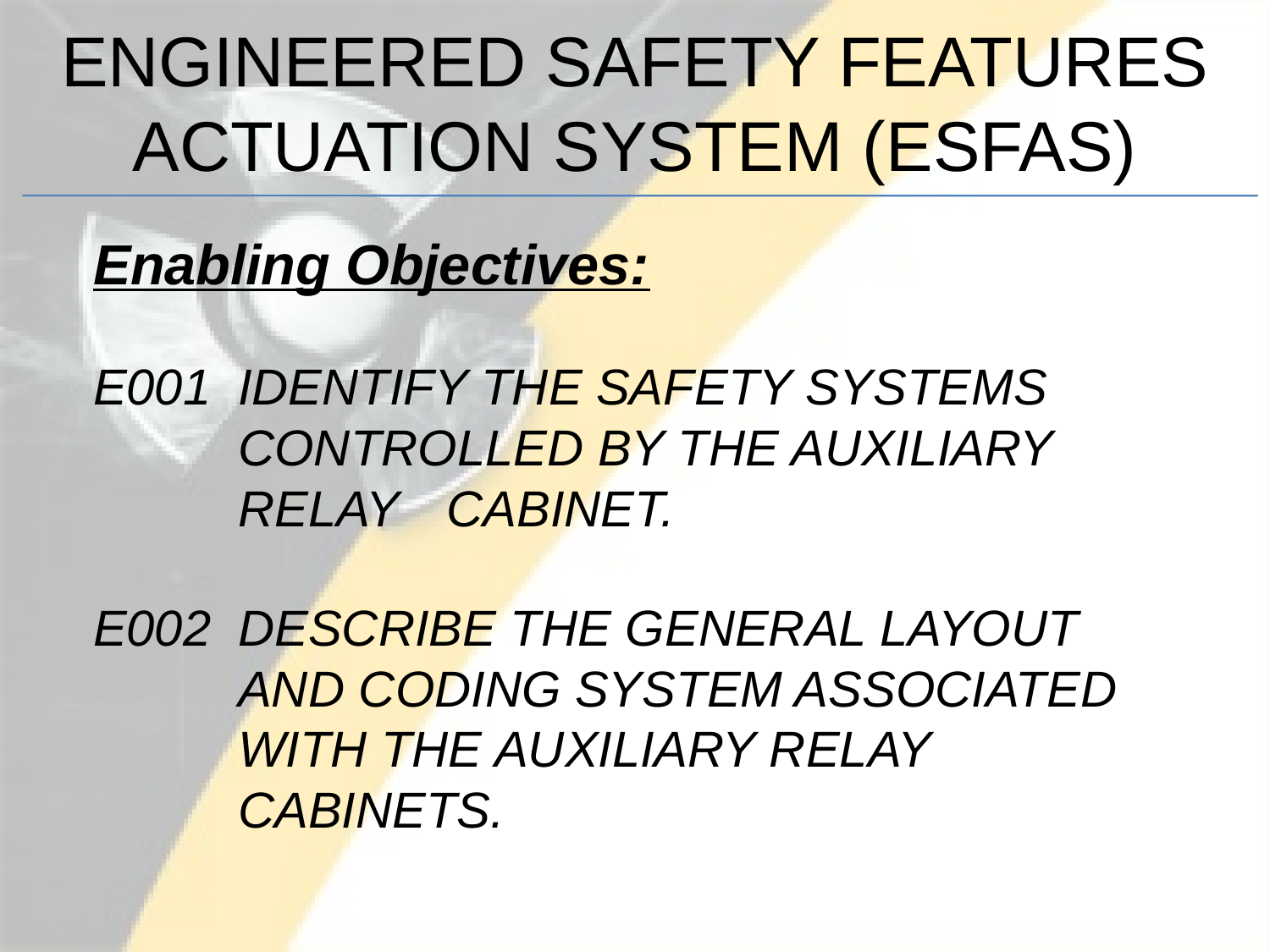

# ENGINEERED SAFETY FEATURES ACTUATION SYSTEM (ESFAS)

Enabling Objectives:

E001	IDENTIFY THE SAFETY SYSTEMS CONTROLLED BY THE AUXILIARY RELAY 	CABINET.

E002	DESCRIBE THE GENERAL LAYOUT AND CODING SYSTEM ASSOCIATED WITH THE AUXILIARY RELAY CABINETS.